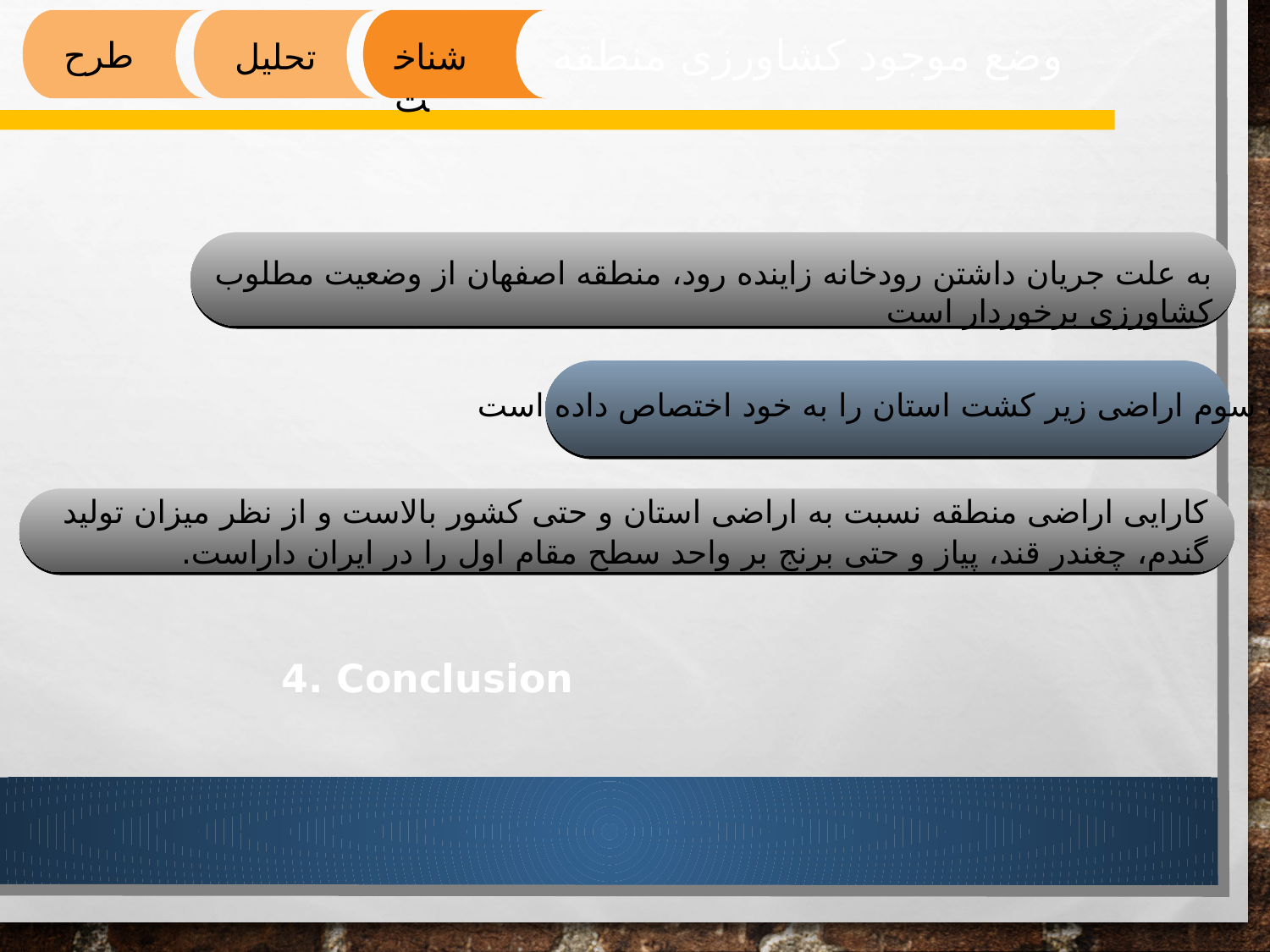

وضع موجود کشاورزی منطقه
طرح
تحلیل
شناخت

به علت جریان داشتن رودخانه زاینده رود، منطقه اصفهان از وضعیت مطلوب کشاورزی برخوردار است

یک سوم اراضی زیر کشت استان را به خود اختصاص داده است.

کارایی اراضی منطقه نسبت به اراضی استان و حتی کشور بالاست و از نظر میزان تولید گندم، چغندر قند، پیاز و حتی برنج بر واحد سطح مقام اول را در ایران داراست.

4. Conclusion